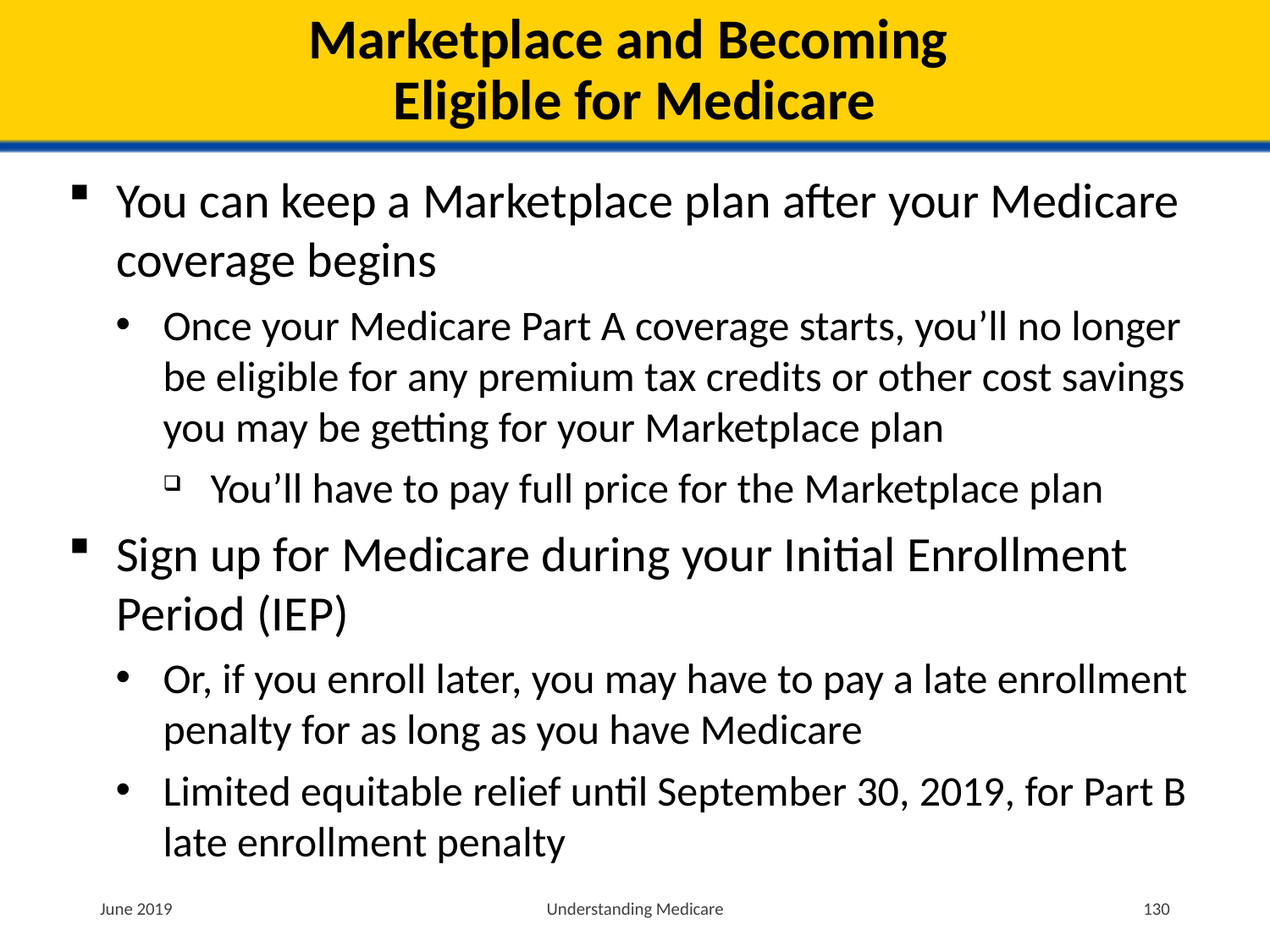

# Marketplace and Becoming Eligible for Medicare
You can keep a Marketplace plan after your Medicare coverage begins
Once your Medicare Part A coverage starts, you’ll no longer be eligible for any premium tax credits or other cost savings you may be getting for your Marketplace plan
You’ll have to pay full price for the Marketplace plan
Sign up for Medicare during your Initial Enrollment Period (IEP)
Or, if you enroll later, you may have to pay a late enrollment penalty for as long as you have Medicare
Limited equitable relief until September 30, 2019, for Part B late enrollment penalty
June 2019
Understanding Medicare
130